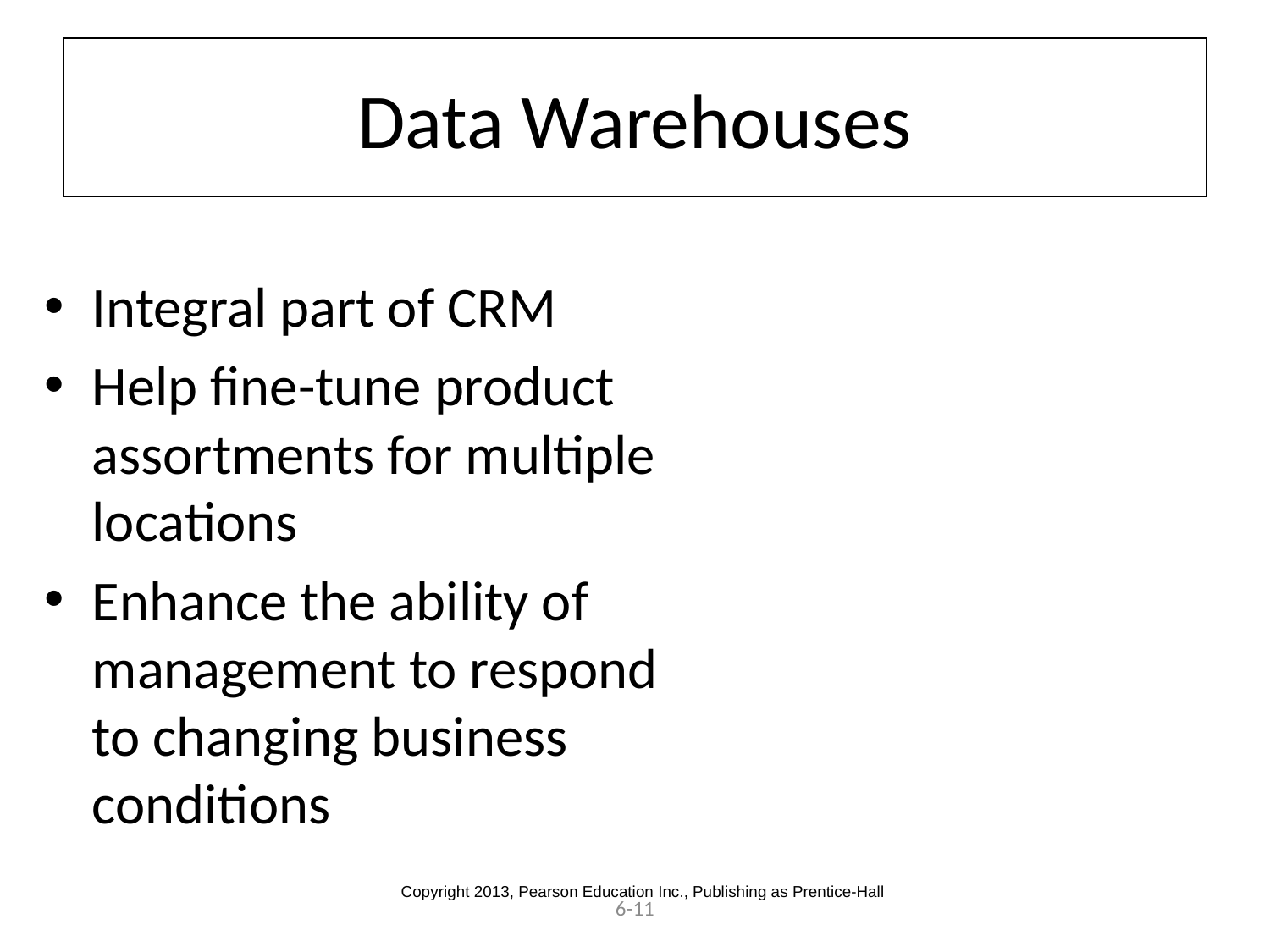

# Data Warehouses
Integral part of CRM
Help fine-tune product assortments for multiple locations
Enhance the ability of management to respond to changing business conditions

Copyright 2013, Pearson Education Inc., Publishing as Prentice-Hall

6-11